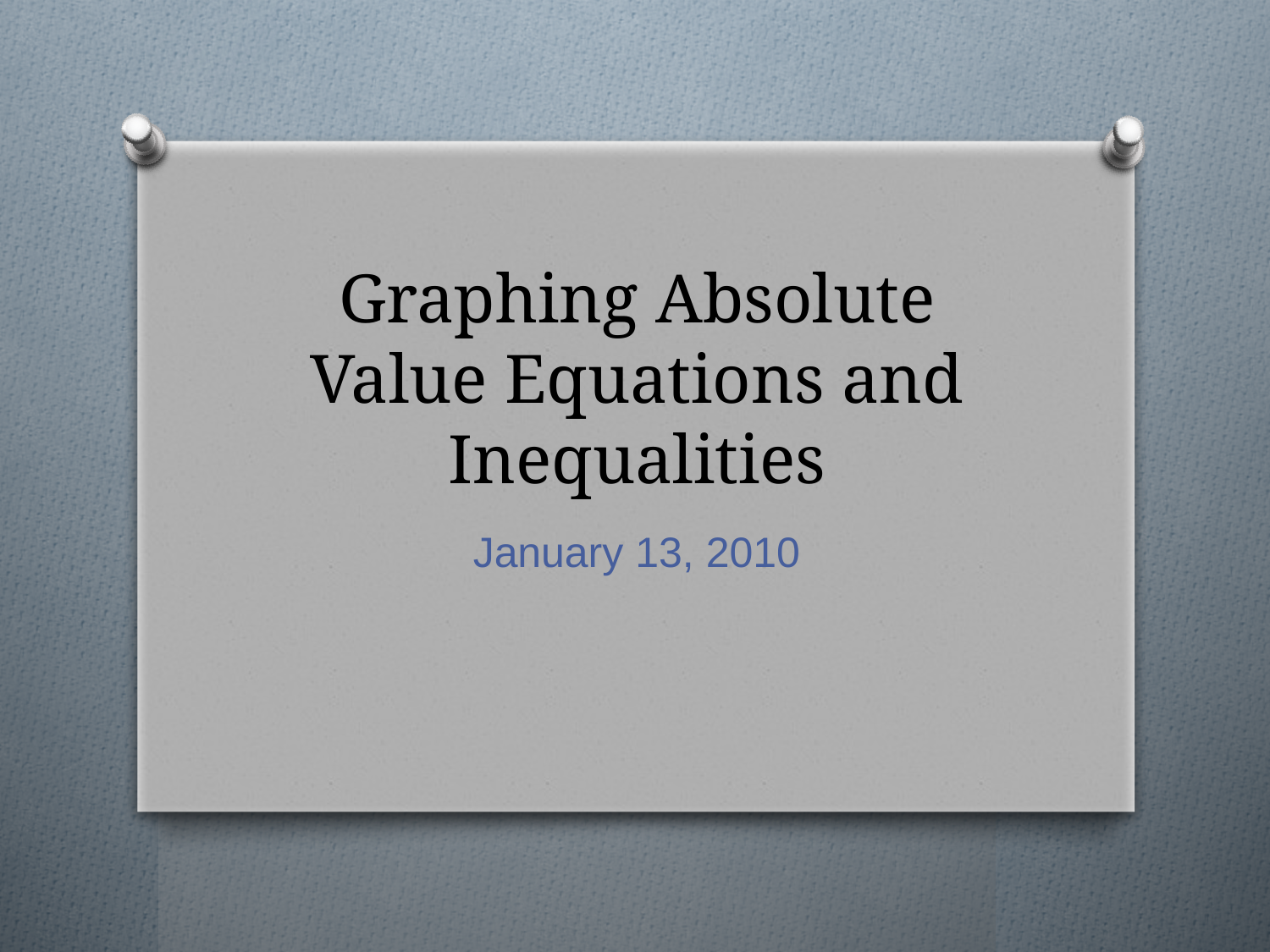

# Graphing Absolute Value Equations and Inequalities
January 13, 2010